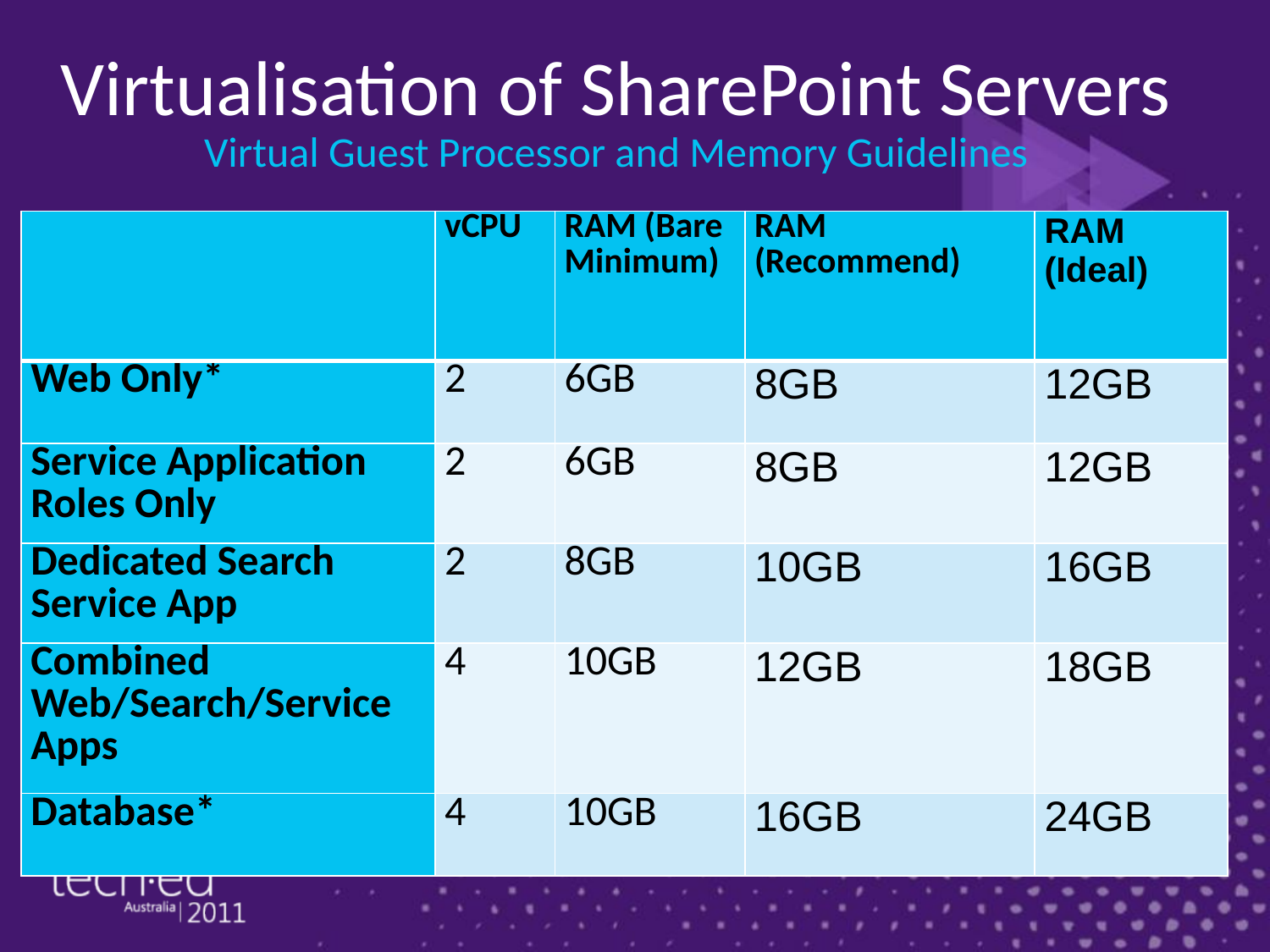

Virtualisation of SharePoint Servers
Virtual Guest Processor and Memory Guidelines
|  | vCPU | RAM (Bare Minimum) | RAM (Recommend) | RAM (Ideal) |
| --- | --- | --- | --- | --- |
| Web Only\* | 2 | 6GB | 8GB | 12GB |
| Service Application Roles Only | 2 | 6GB | 8GB | 12GB |
| Dedicated Search Service App | 2 | 8GB | 10GB | 16GB |
| Combined Web/Search/Service Apps | 4 | 10GB | 12GB | 18GB |
| Database\* | 4 | 10GB | 16GB | 24GB |